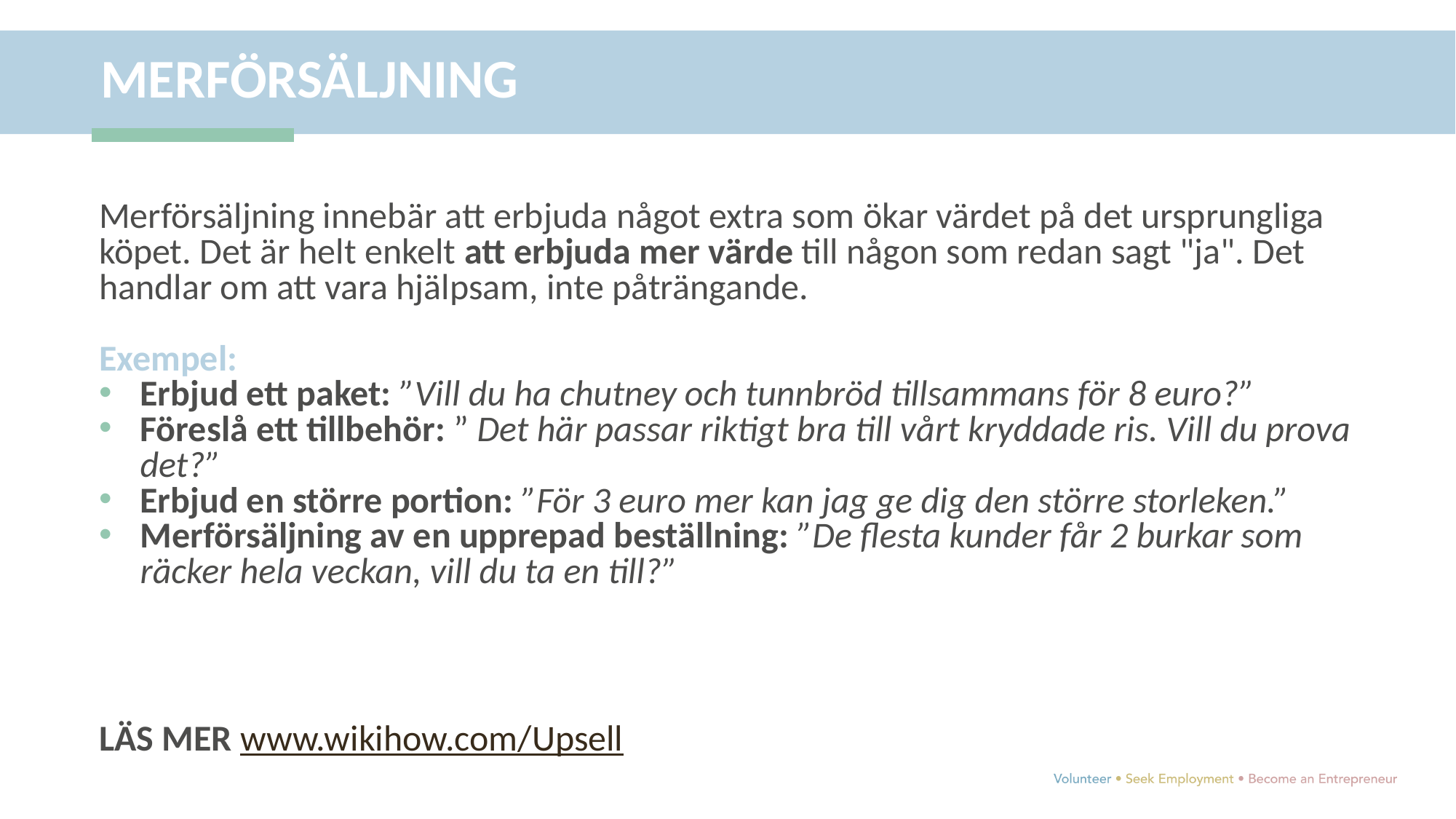

MERFÖRSÄLJNING
Merförsäljning innebär att erbjuda något extra som ökar värdet på det ursprungliga köpet. Det är helt enkelt att erbjuda mer värde till någon som redan sagt "ja". Det handlar om att vara hjälpsam, inte påträngande.

Exempel:
Erbjud ett paket: ”Vill du ha chutney och tunnbröd tillsammans för 8 euro?”
Föreslå ett tillbehör: ” Det här passar riktigt bra till vårt kryddade ris. Vill du prova det?”
Erbjud en större portion: ”För 3 euro mer kan jag ge dig den större storleken.”
Merförsäljning av en upprepad beställning: ”De flesta kunder får 2 burkar som räcker hela veckan, vill du ta en till?”

LÄS MER www.wikihow.com/Upsell